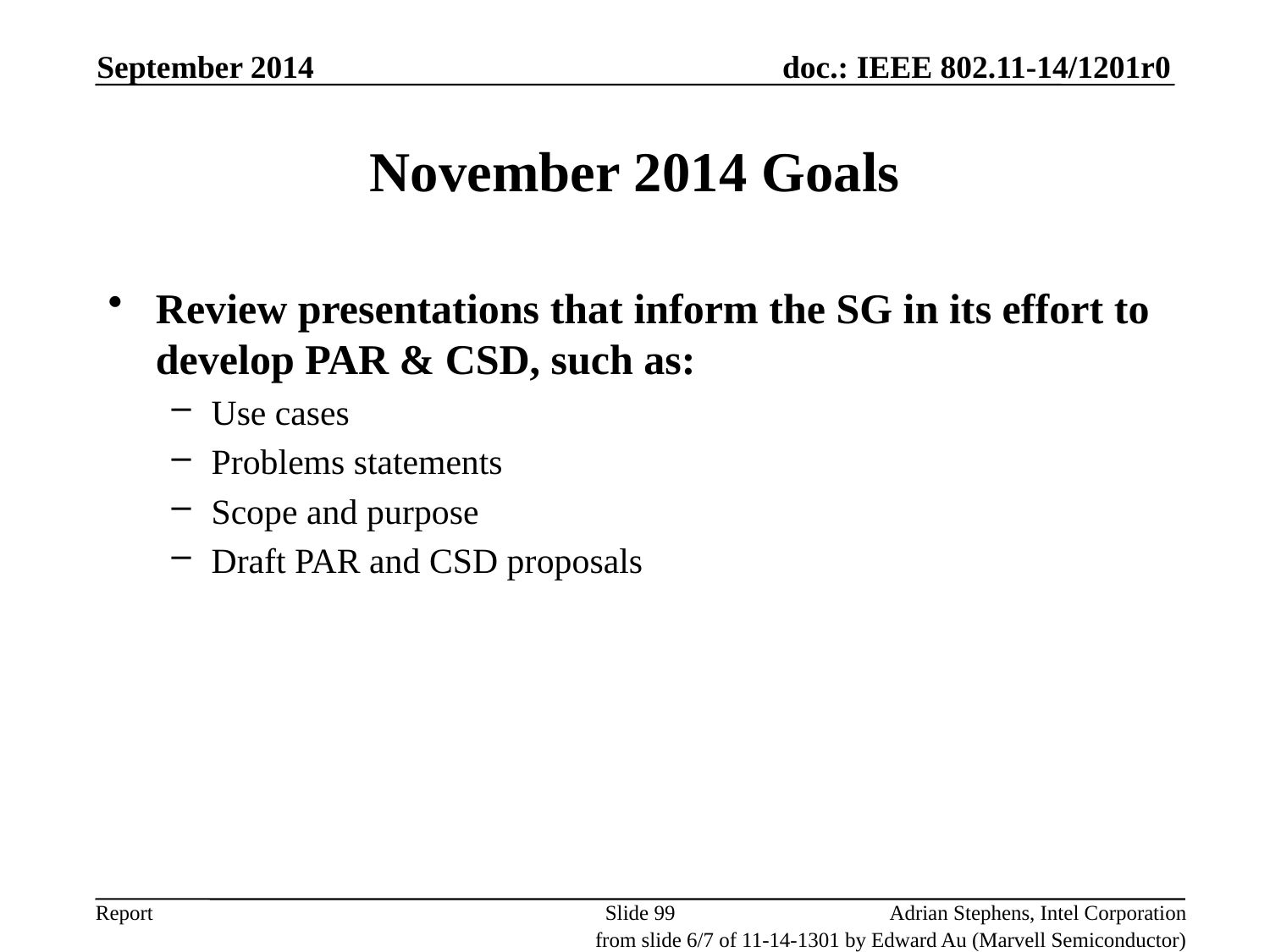

September 2014
# November 2014 Goals
Review presentations that inform the SG in its effort to develop PAR & CSD, such as:
Use cases
Problems statements
Scope and purpose
Draft PAR and CSD proposals

Slide 99
Adrian Stephens, Intel Corporation
from slide 6/7 of 11-14-1301 by Edward Au (Marvell Semiconductor)